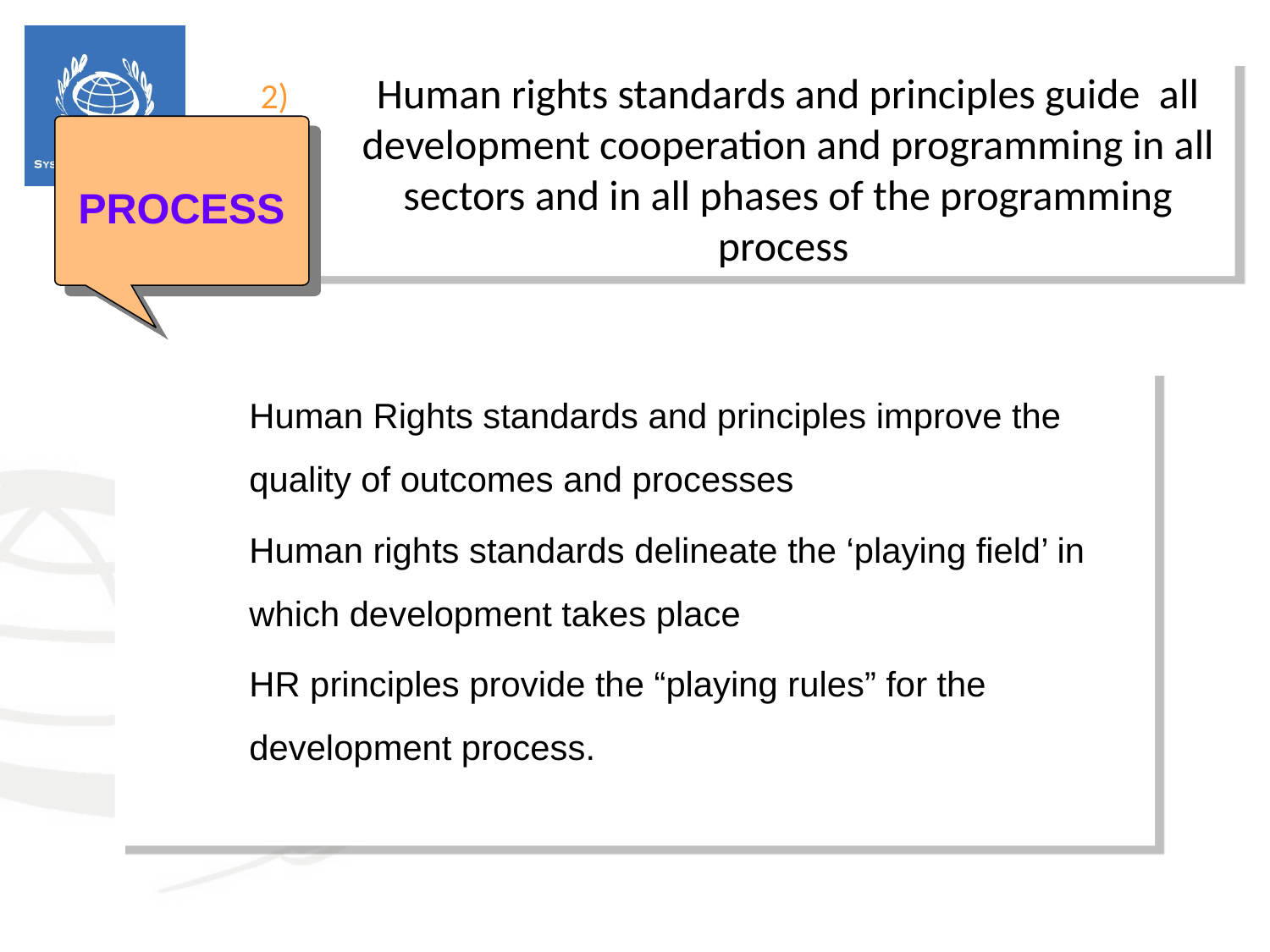

2)	Human rights standards and principles guide  all development cooperation and programming in all sectors and in all phases of the programming process

PROCESS
Human Rights standards and principles improve the quality of outcomes and processes
Human rights standards delineate the ‘playing field’ in which development takes place
HR principles provide the “playing rules” for the development process.